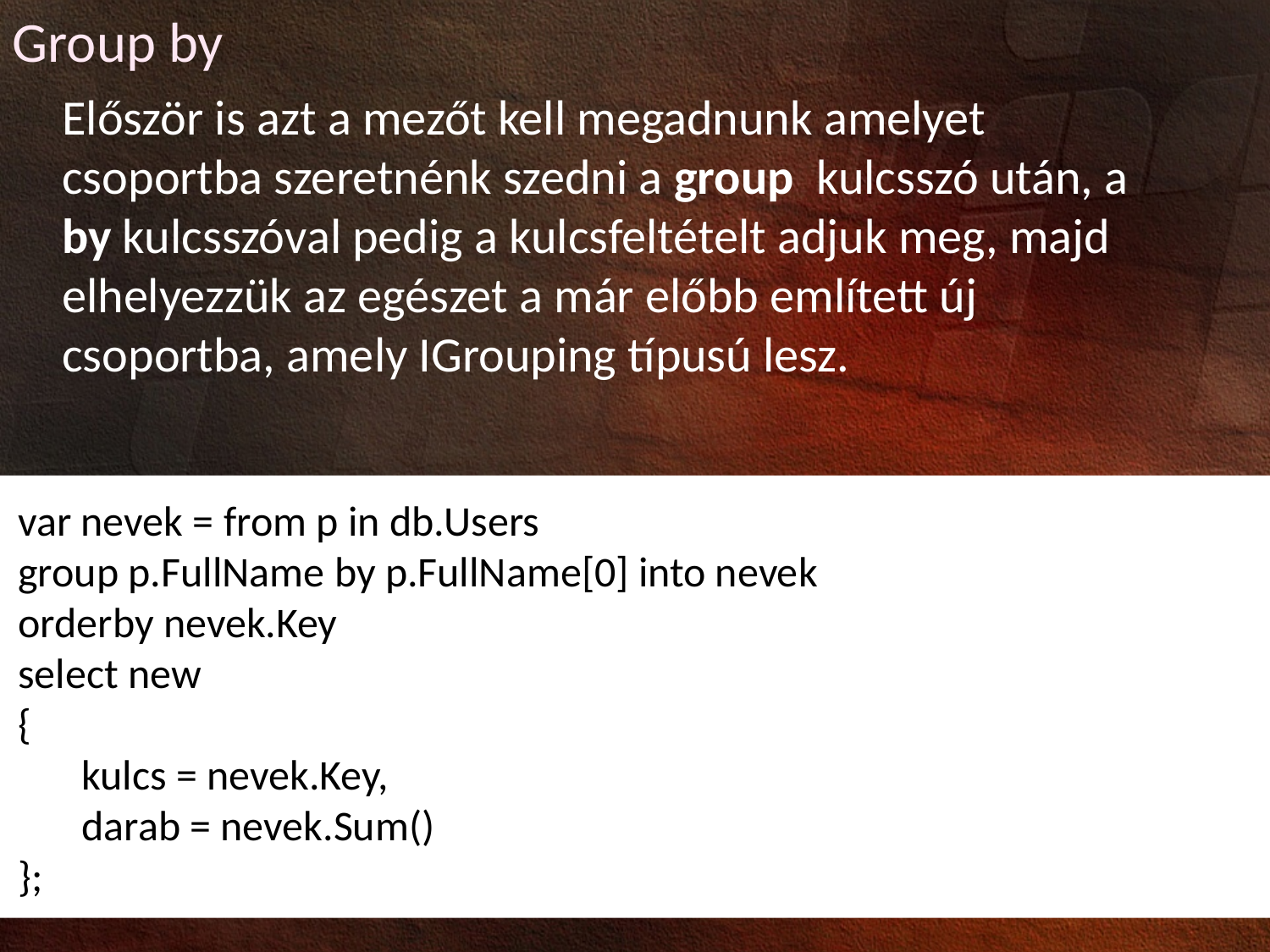

Group by
Először is azt a mezőt kell megadnunk amelyet csoportba szeretnénk szedni a group  kulcsszó után, a by kulcsszóval pedig a kulcsfeltételt adjuk meg, majd elhelyezzük az egészet a már előbb említett új csoportba, amely IGrouping típusú lesz.

var nevek = from p in db.Users
group p.FullName by p.FullName[0] into nevek
orderby nevek.Key
select new
{
kulcs = nevek.Key,
darab = nevek.Sum()
};